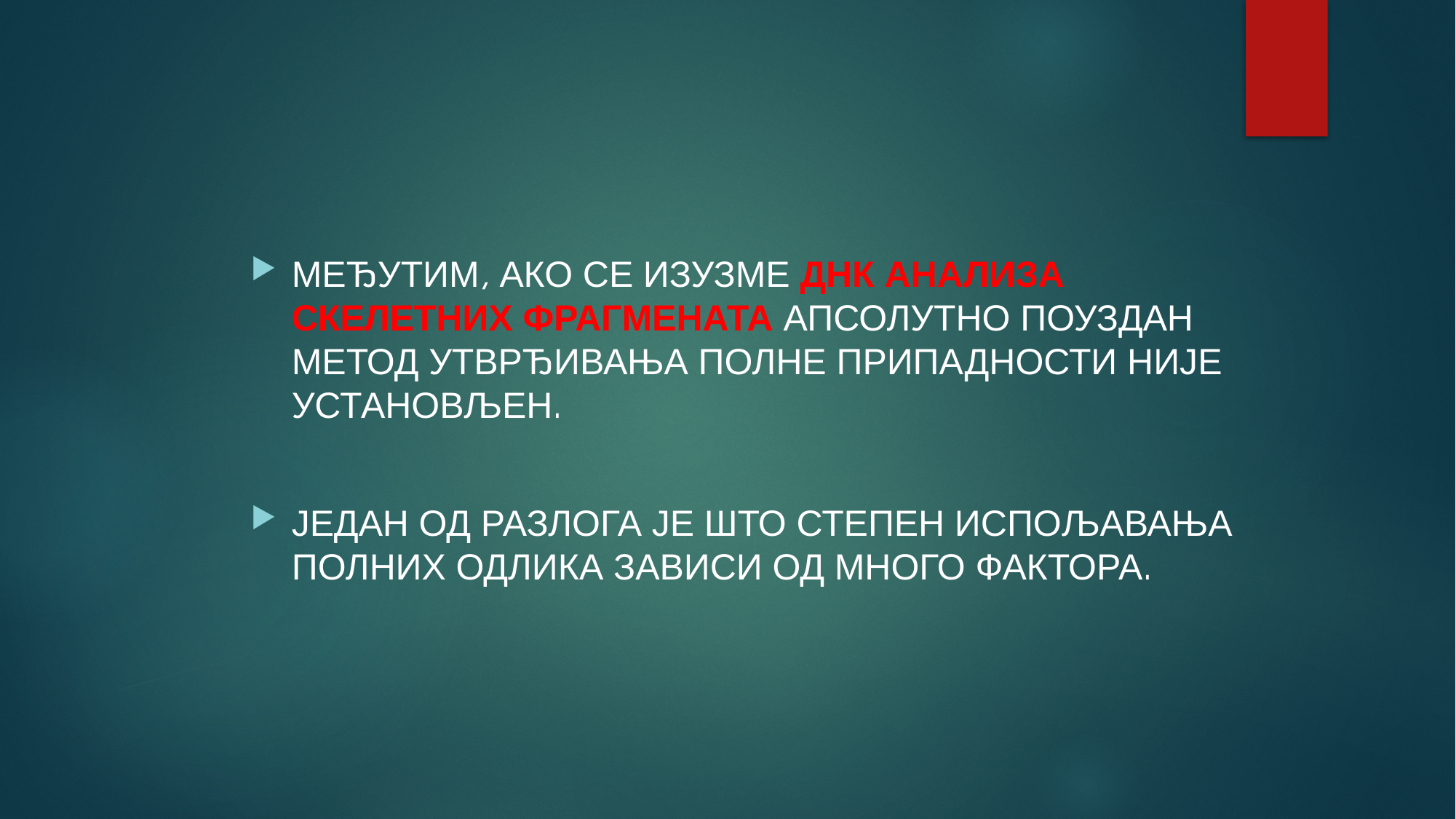

МЕЂУТИМ, АКО СЕ ИЗУЗМЕ ДНК АНАЛИЗА СКЕЛЕТНИХ ФРАГМЕНАТА АПСОЛУТНО ПОУЗДАН МЕТОД УТВРЂИВАЊА ПОЛНЕ ПРИПАДНОСТИ НИЈЕ УСТАНОВЉЕН.

ЈЕДАН ОД РАЗЛОГА ЈЕ ШТО СТЕПЕН ИСПОЉАВАЊА ПОЛНИХ ОДЛИКА ЗАВИСИ ОД МНОГО ФАКТОРА.